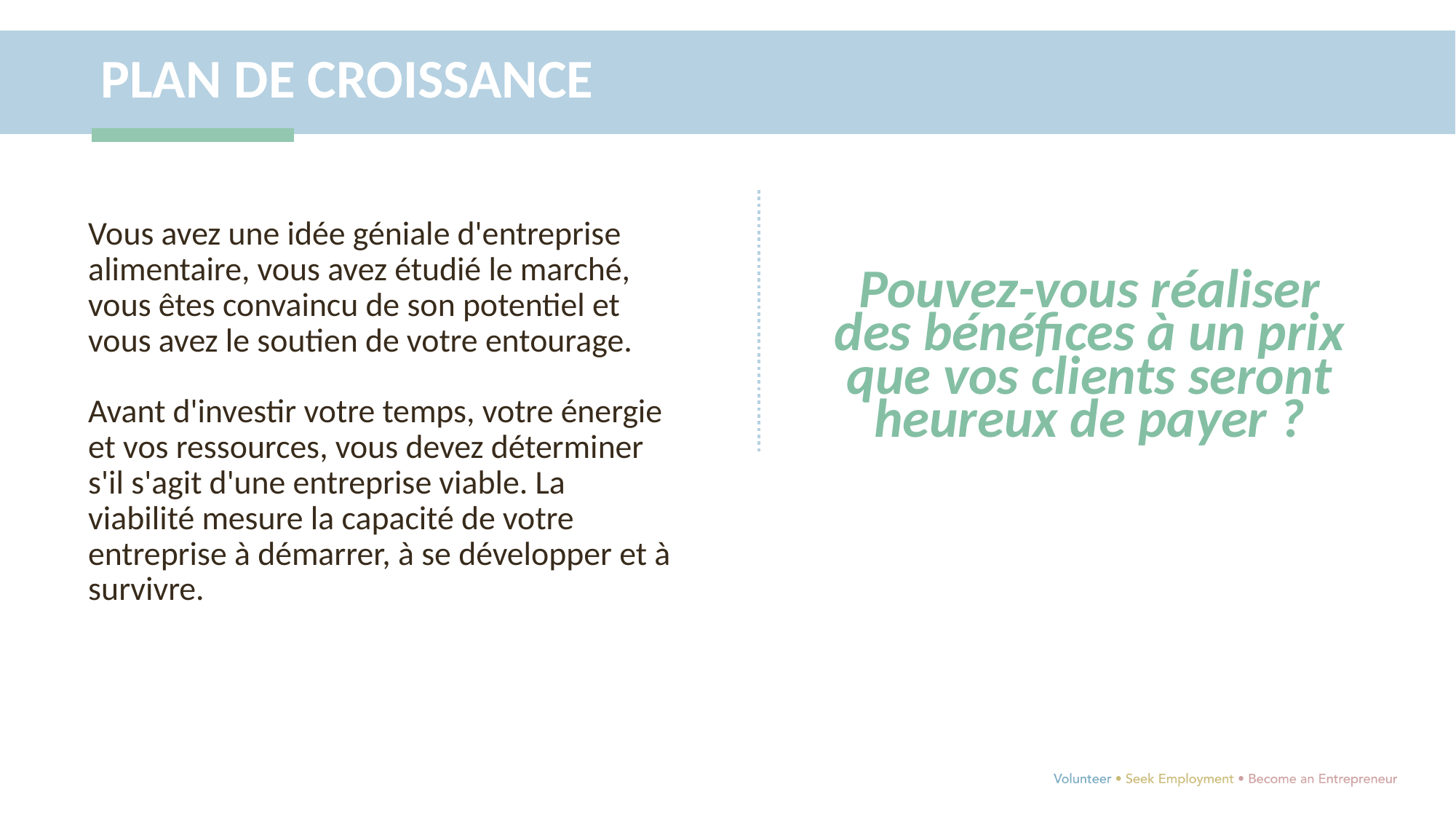

PLAN DE CROISSANCE
Vous avez une idée géniale d'entreprise alimentaire, vous avez étudié le marché, vous êtes convaincu de son potentiel et vous avez le soutien de votre entourage.

Avant d'investir votre temps, votre énergie et vos ressources, vous devez déterminer s'il s'agit d'une entreprise viable. La viabilité mesure la capacité de votre entreprise à démarrer, à se développer et à survivre.

Pouvez-vous réaliser des bénéfices à un prix que vos clients seront heureux de payer ?